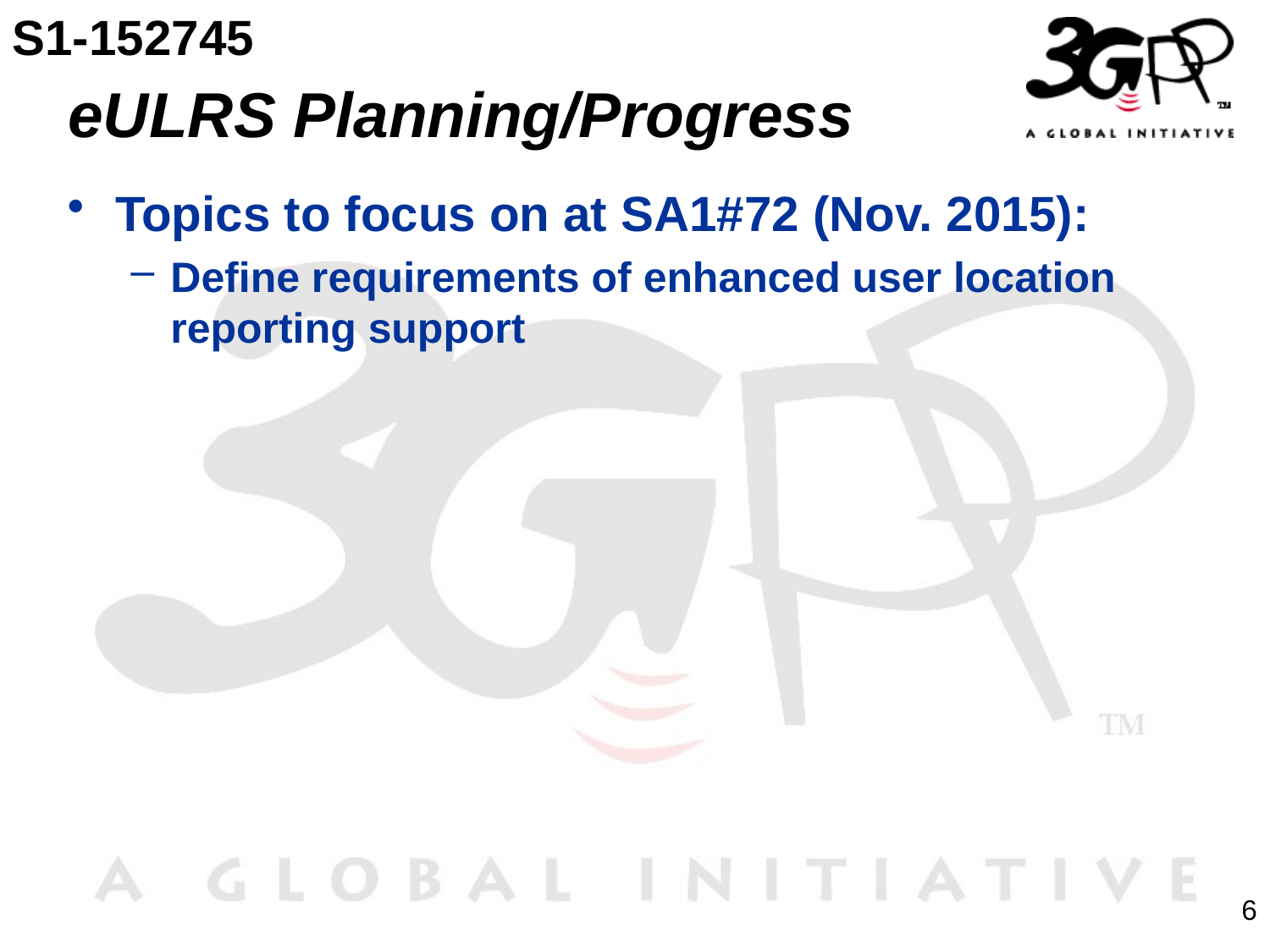

S1-152745
# eULRS Planning/Progress
Topics to focus on at SA1#72 (Nov. 2015):
Define requirements of enhanced user location reporting support
6